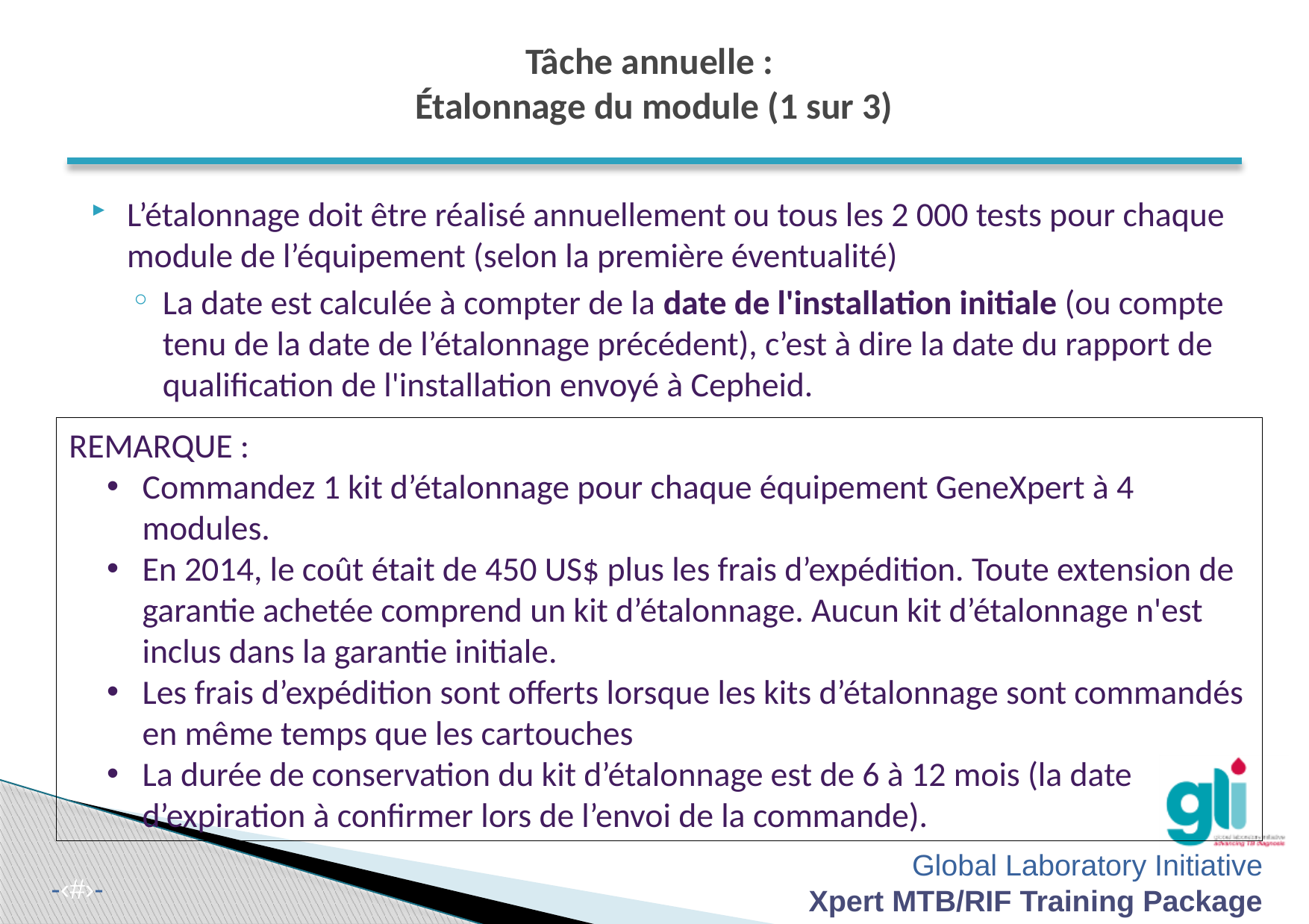

# Tâche annuelle : Étalonnage du module (1 sur 3)
L’étalonnage doit être réalisé annuellement ou tous les 2 000 tests pour chaque module de l’équipement (selon la première éventualité)
La date est calculée à compter de la date de l'installation initiale (ou compte tenu de la date de l’étalonnage précédent), c’est à dire la date du rapport de qualification de l'installation envoyé à Cepheid.
REMARQUE :
Commandez 1 kit d’étalonnage pour chaque équipement GeneXpert à 4 modules.
En 2014, le coût était de 450 US$ plus les frais d’expédition. Toute extension de garantie achetée comprend un kit d’étalonnage. Aucun kit d’étalonnage n'est inclus dans la garantie initiale.
Les frais d’expédition sont offerts lorsque les kits d’étalonnage sont commandés en même temps que les cartouches
La durée de conservation du kit d’étalonnage est de 6 à 12 mois (la date d’expiration à confirmer lors de l’envoi de la commande).